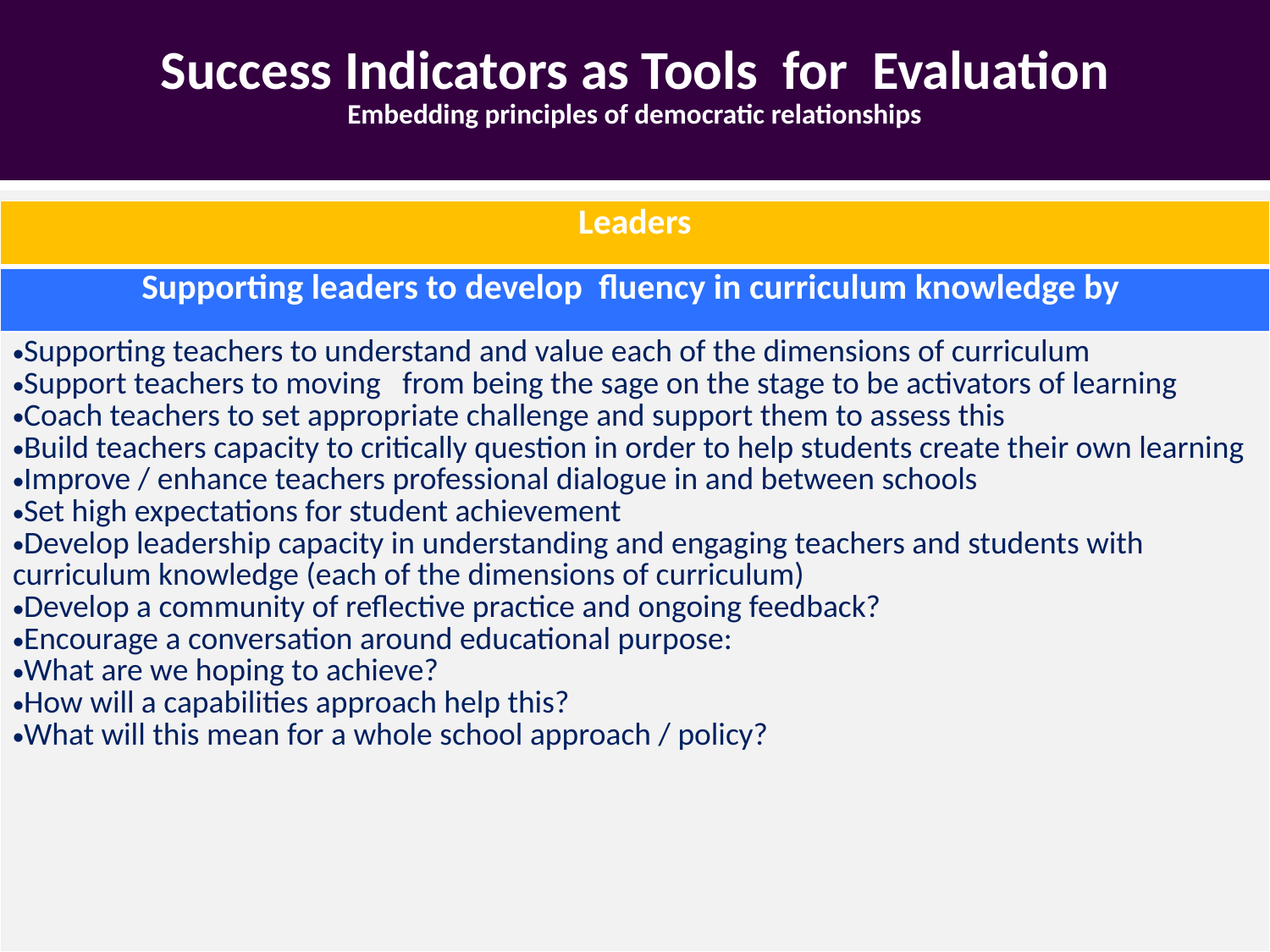

# Success Indicators as Tools  for  Evaluation Embedding principles of democratic relationships

| Leaders |
| --- |
| Supporting leaders to develop fluency in curriculum knowledge by |
| Supporting teachers to understand and value each of the dimensions of curriculum Support teachers to moving from being the sage on the stage to be activators of learning Coach teachers to set appropriate challenge and support them to assess this Build teachers capacity to critically question in order to help students create their own learning Improve / enhance teachers professional dialogue in and between schools Set high expectations for student achievement Develop leadership capacity in understanding and engaging teachers and students with curriculum knowledge (each of the dimensions of curriculum) Develop a community of reflective practice and ongoing feedback? Encourage a conversation around educational purpose: What are we hoping to achieve? How will a capabilities approach help this? What will this mean for a whole school approach / policy? |